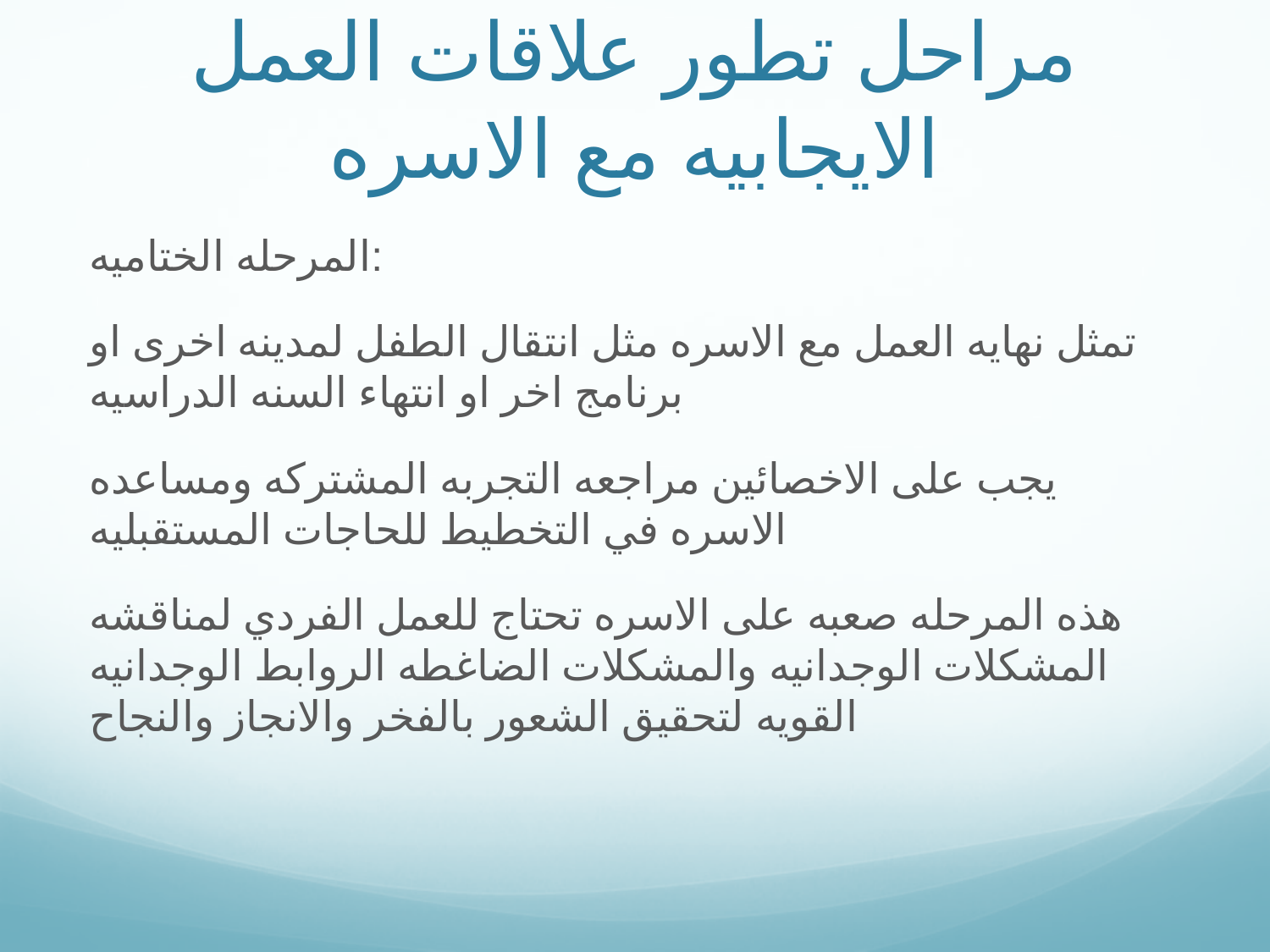

# مراحل تطور علاقات العمل الايجابيه مع الاسره
المرحله الختاميه:
تمثل نهايه العمل مع الاسره مثل انتقال الطفل لمدينه اخرى او برنامج اخر او انتهاء السنه الدراسيه
يجب على الاخصائين مراجعه التجربه المشتركه ومساعده الاسره في التخطيط للحاجات المستقبليه
هذه المرحله صعبه على الاسره تحتاج للعمل الفردي لمناقشه المشكلات الوجدانيه والمشكلات الضاغطه الروابط الوجدانيه القويه لتحقيق الشعور بالفخر والانجاز والنجاح